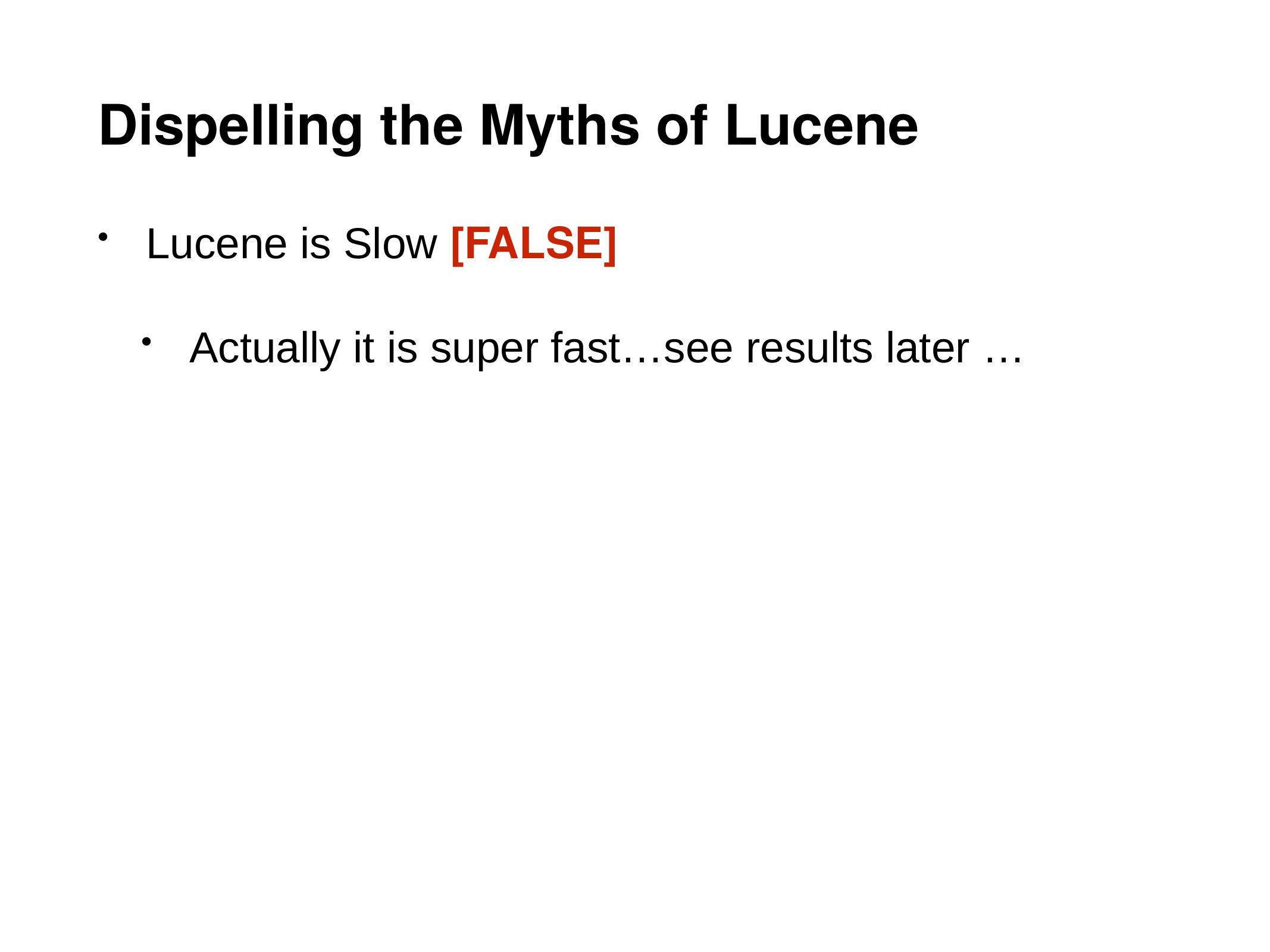

# Dispelling the Myths of Lucene
Lucene is Slow [FALSE]​
Actually it is super fast…see results later …​
45